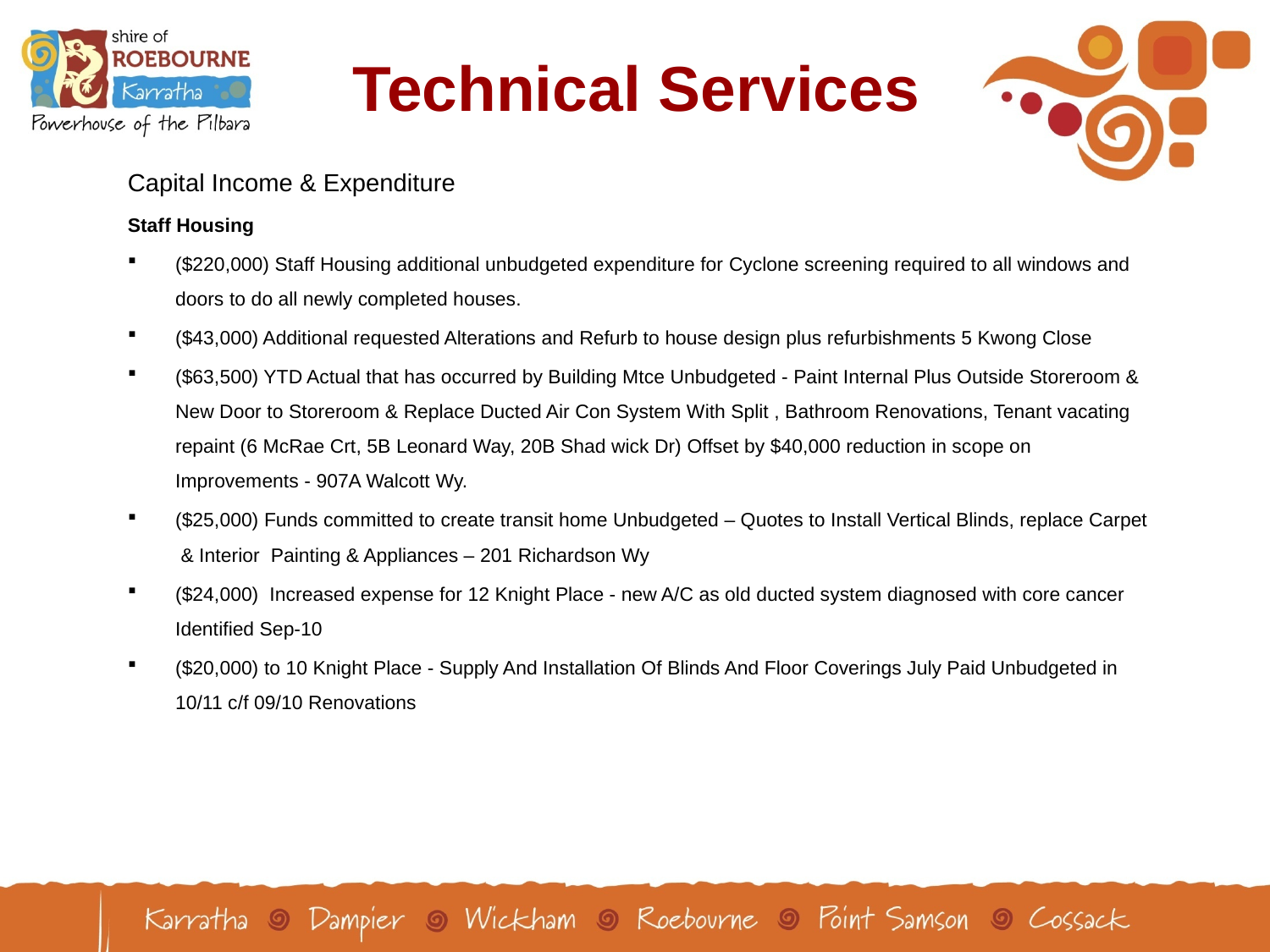

# Technical Services
Capital Income & Expenditure
Staff Housing
($220,000) Staff Housing additional unbudgeted expenditure for Cyclone screening required to all windows and doors to do all newly completed houses.
($43,000) Additional requested Alterations and Refurb to house design plus refurbishments 5 Kwong Close
($63,500) YTD Actual that has occurred by Building Mtce Unbudgeted - Paint Internal Plus Outside Storeroom & New Door to Storeroom & Replace Ducted Air Con System With Split , Bathroom Renovations, Tenant vacating repaint (6 McRae Crt, 5B Leonard Way, 20B Shad wick Dr) Offset by $40,000 reduction in scope on Improvements - 907A Walcott Wy.
($25,000) Funds committed to create transit home Unbudgeted – Quotes to Install Vertical Blinds, replace Carpet  & Interior  Painting & Appliances – 201 Richardson Wy
($24,000)  Increased expense for 12 Knight Place - new A/C as old ducted system diagnosed with core cancer Identified Sep-10
($20,000) to 10 Knight Place - Supply And Installation Of Blinds And Floor Coverings July Paid Unbudgeted in 10/11 c/f 09/10 Renovations